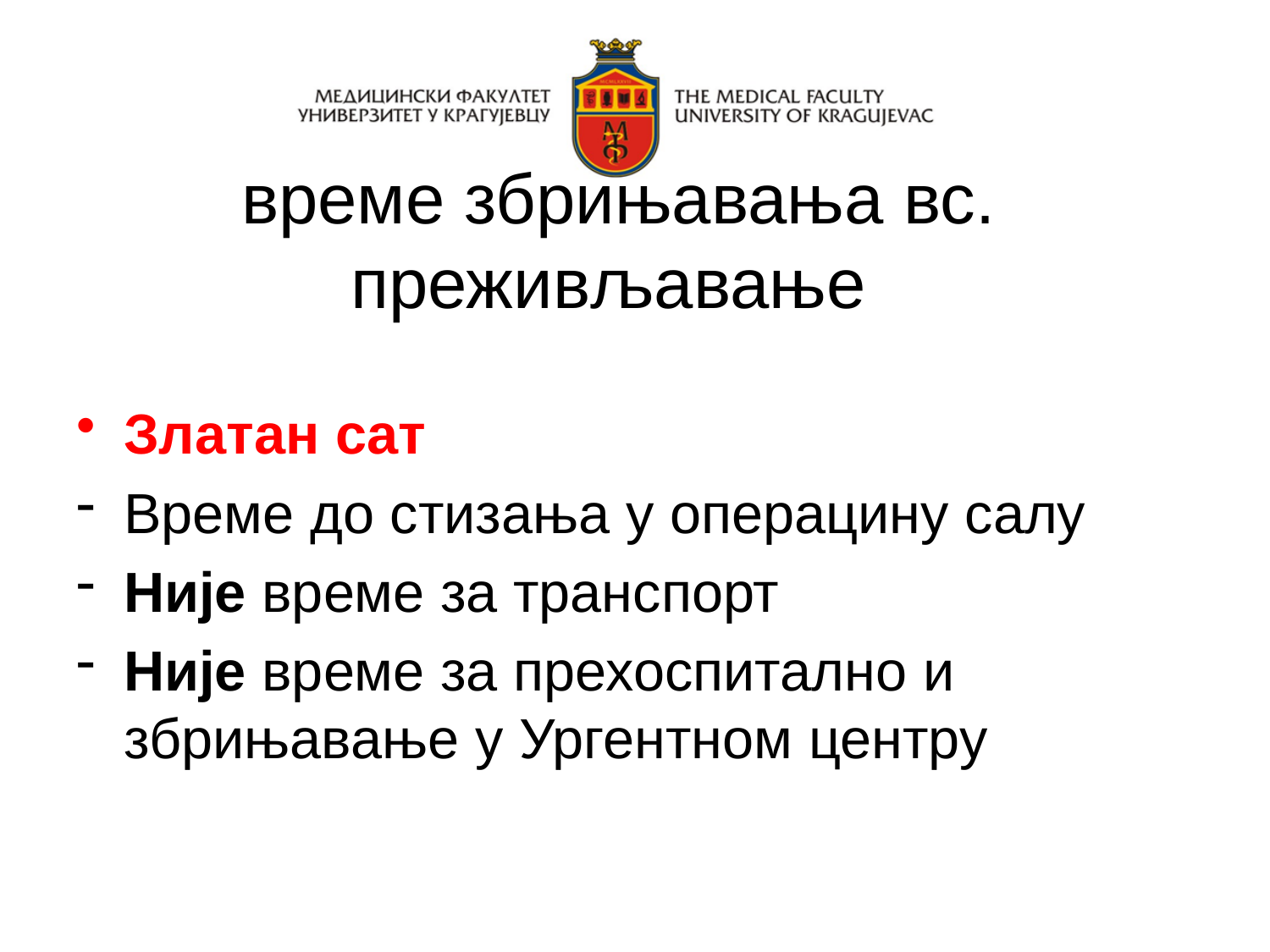

# време збрињавања вс. преживљавање
Златан сат
Време до стизања у операцину салу
Није време за транспорт
Није време за прехоспитално и збрињавање у Ургентном центру